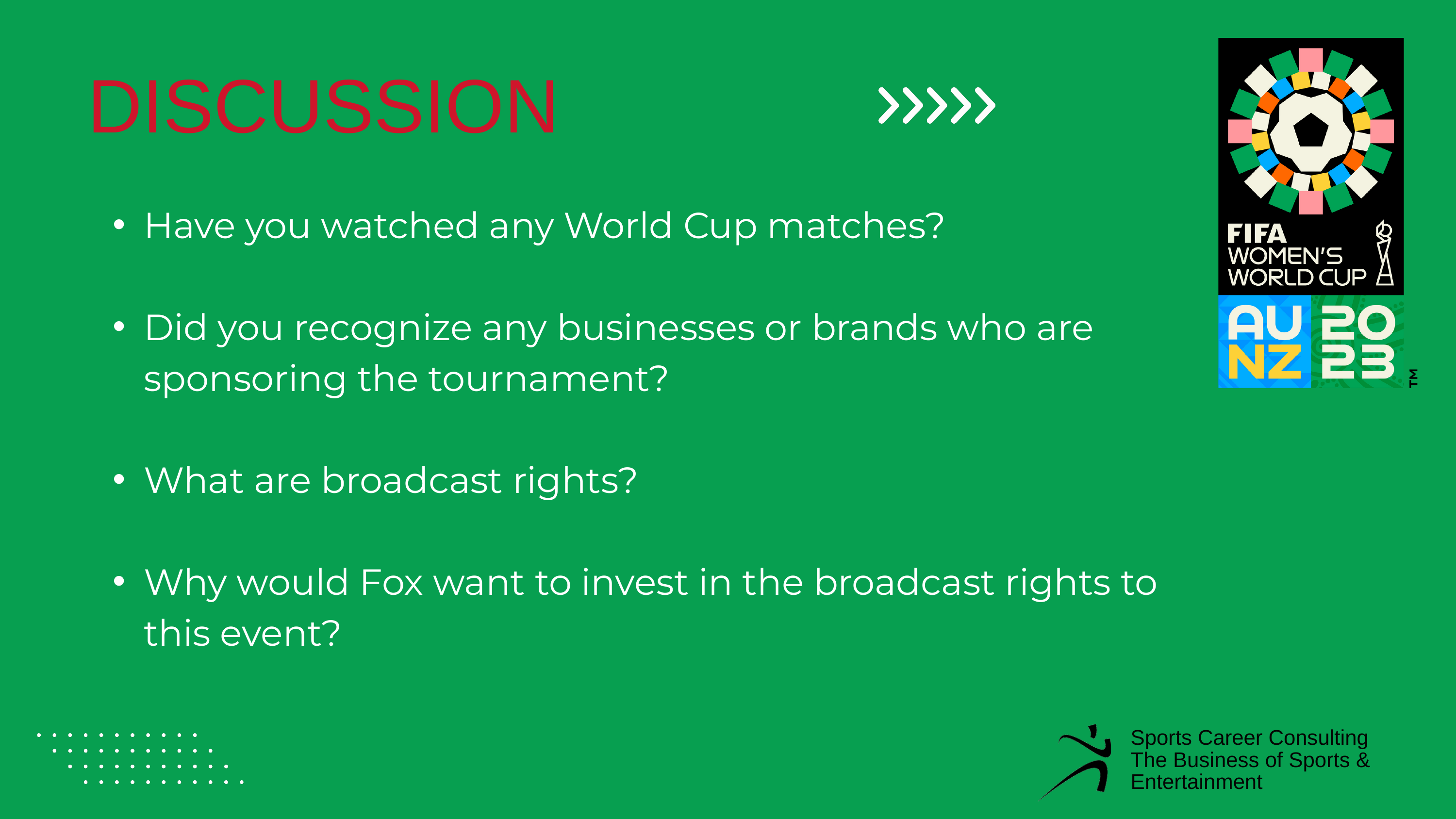

DISCUSSION

Have you watched any World Cup matches?

Did you recognize any businesses or brands who are sponsoring the tournament?

What are broadcast rights?

Why would Fox want to invest in the broadcast rights to this event?

Sports Career Consulting
The Business of Sports & Entertainment